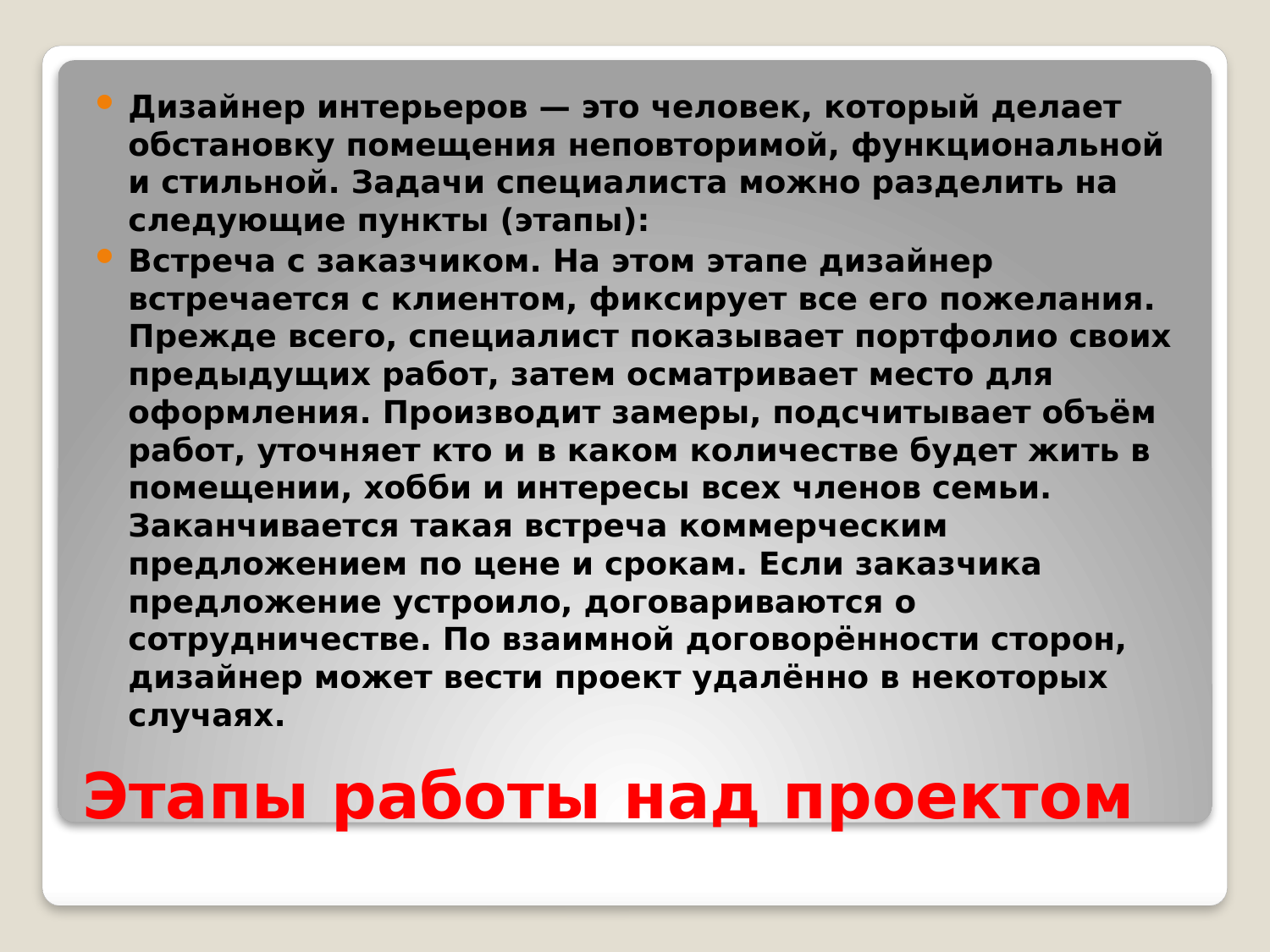

Дизайнер интерьеров — это человек, который делает обстановку помещения неповторимой, функциональной и стильной. Задачи специалиста можно разделить на следующие пункты (этапы):
Встреча с заказчиком. На этом этапе дизайнер встречается с клиентом, фиксирует все его пожелания. Прежде всего, специалист показывает портфолио своих предыдущих работ, затем осматривает место для оформления. Производит замеры, подсчитывает объём работ, уточняет кто и в каком количестве будет жить в помещении, хобби и интересы всех членов семьи. Заканчивается такая встреча коммерческим предложением по цене и срокам. Если заказчика предложение устроило, договариваются о сотрудничестве. По взаимной договорённости сторон, дизайнер может вести проект удалённо в некоторых случаях.

# Этапы работы над проектом